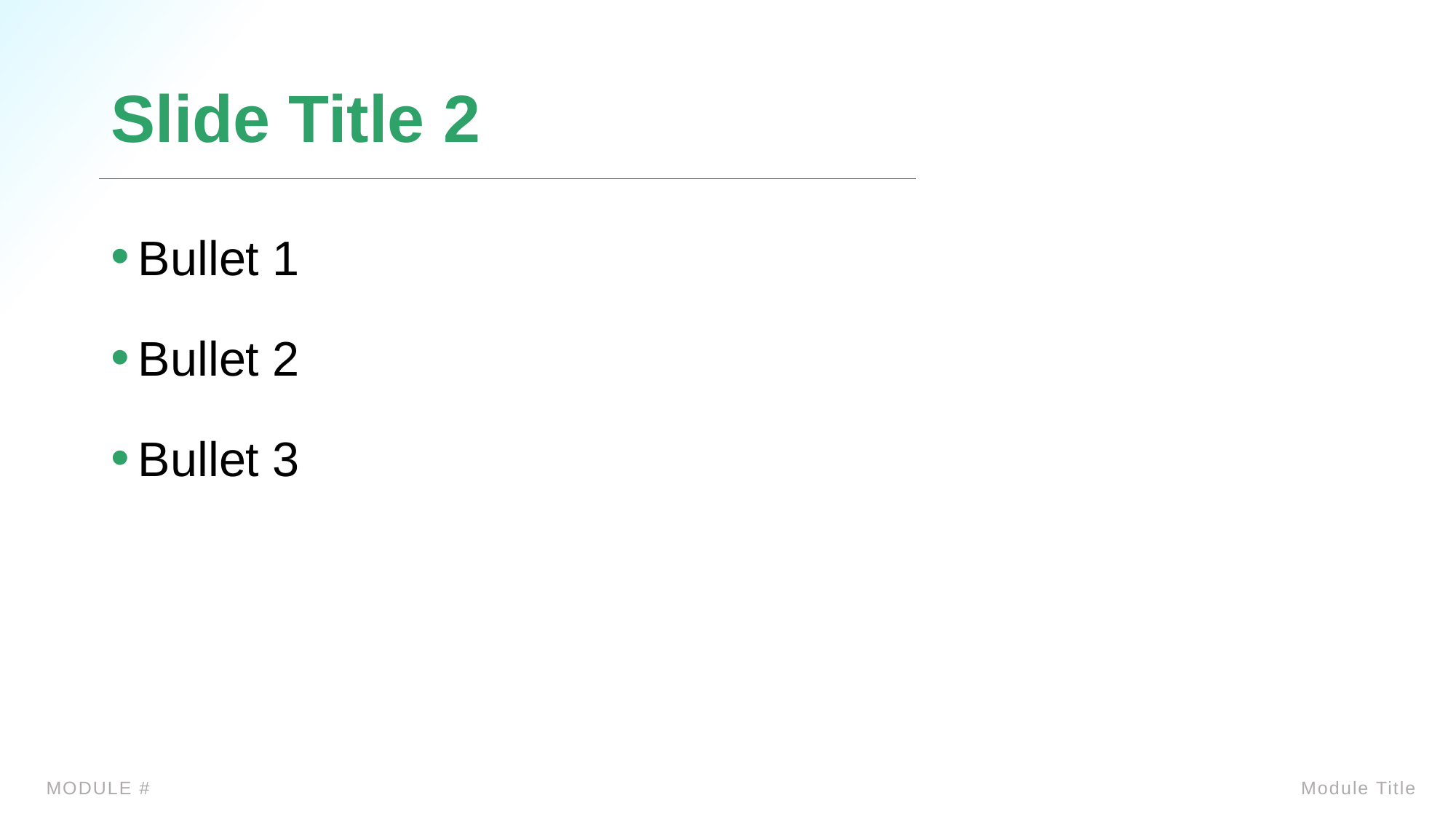

# Slide Title 2
Bullet 1
Bullet 2
Bullet 3
MODULE #
Module Title